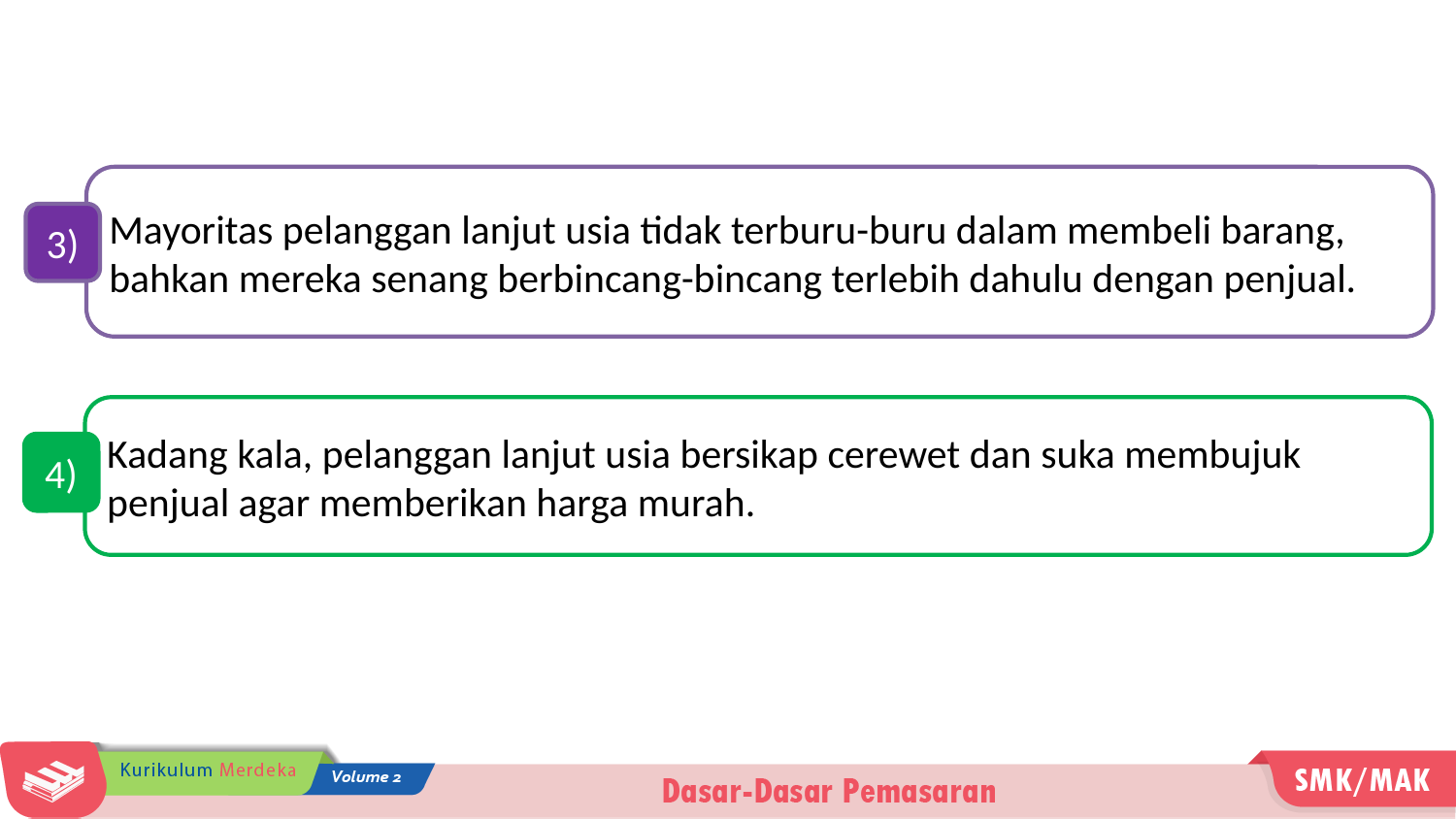

Mayoritas pelanggan lanjut usia tidak terburu-buru dalam membeli barang, bahkan mereka senang berbincang-bincang terlebih dahulu dengan penjual.
3)
Kadang kala, pelanggan lanjut usia bersikap cerewet dan suka membujuk penjual agar memberikan harga murah.
4)